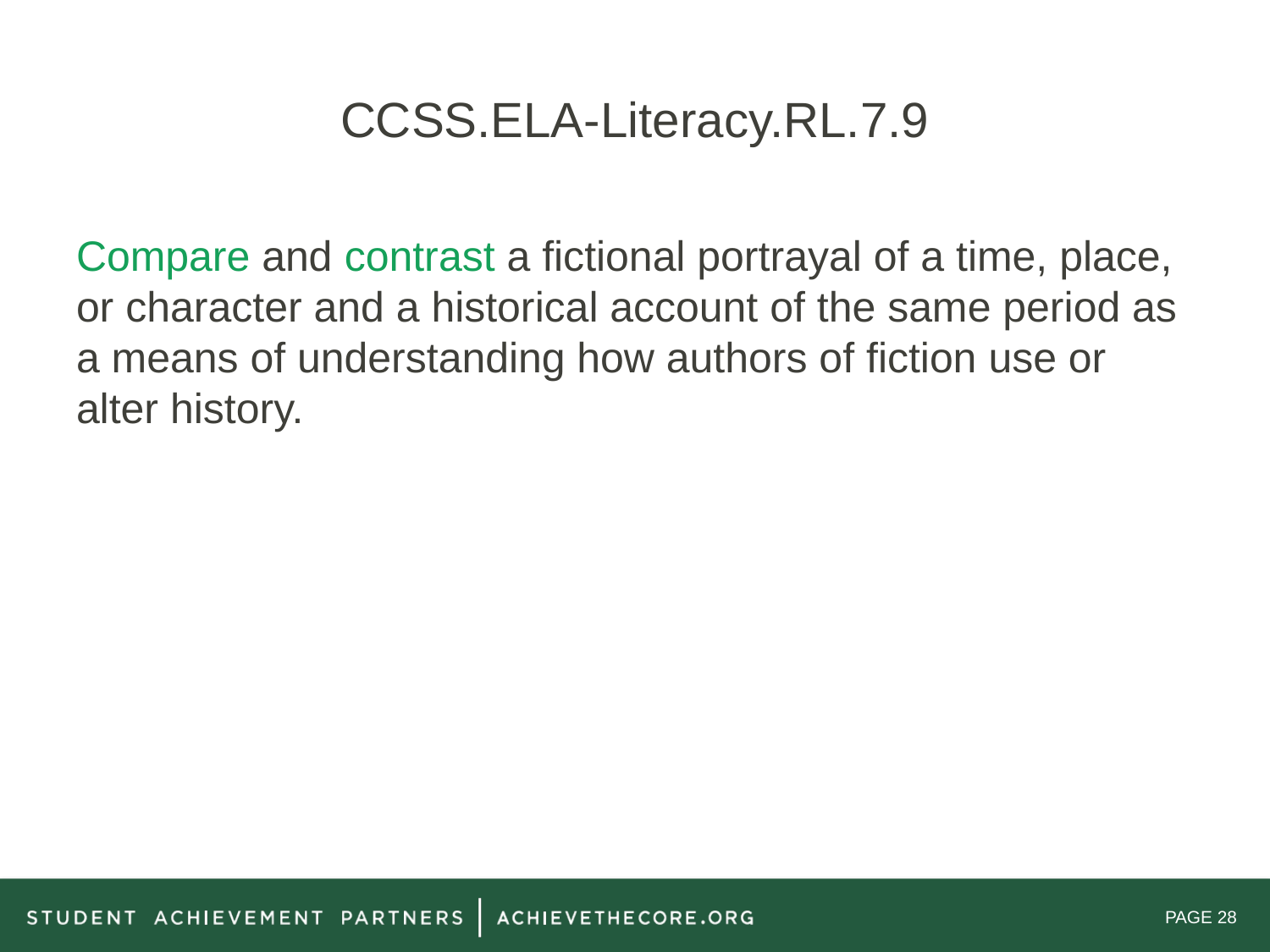

# CCSS.ELA-Literacy.RL.7.9
Compare and contrast a fictional portrayal of a time, place, or character and a historical account of the same period as a means of understanding how authors of fiction use or alter history.